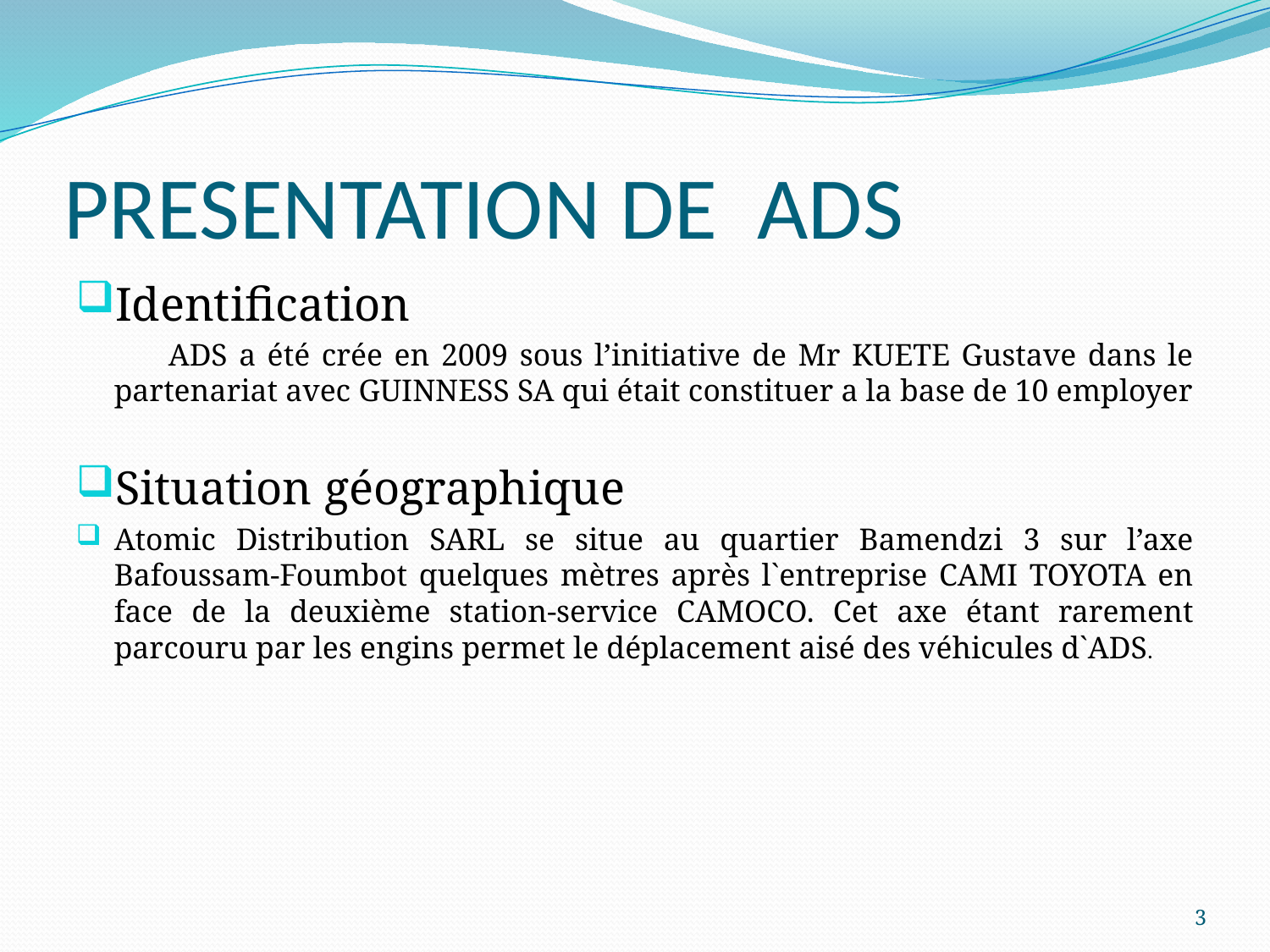

# PRESENTATION DE  ADS
Identification
        ADS a été crée en 2009 sous l’initiative de Mr KUETE Gustave dans le partenariat avec GUINNESS SA qui était constituer a la base de 10 employer

Situation géographique
Atomic Distribution SARL se situe au quartier Bamendzi 3 sur l’axe Bafoussam-Foumbot quelques mètres après l`entreprise CAMI TOYOTA en face de la deuxième station-service CAMOCO. Cet axe étant rarement parcouru par les engins permet le déplacement aisé des véhicules d`ADS.

3